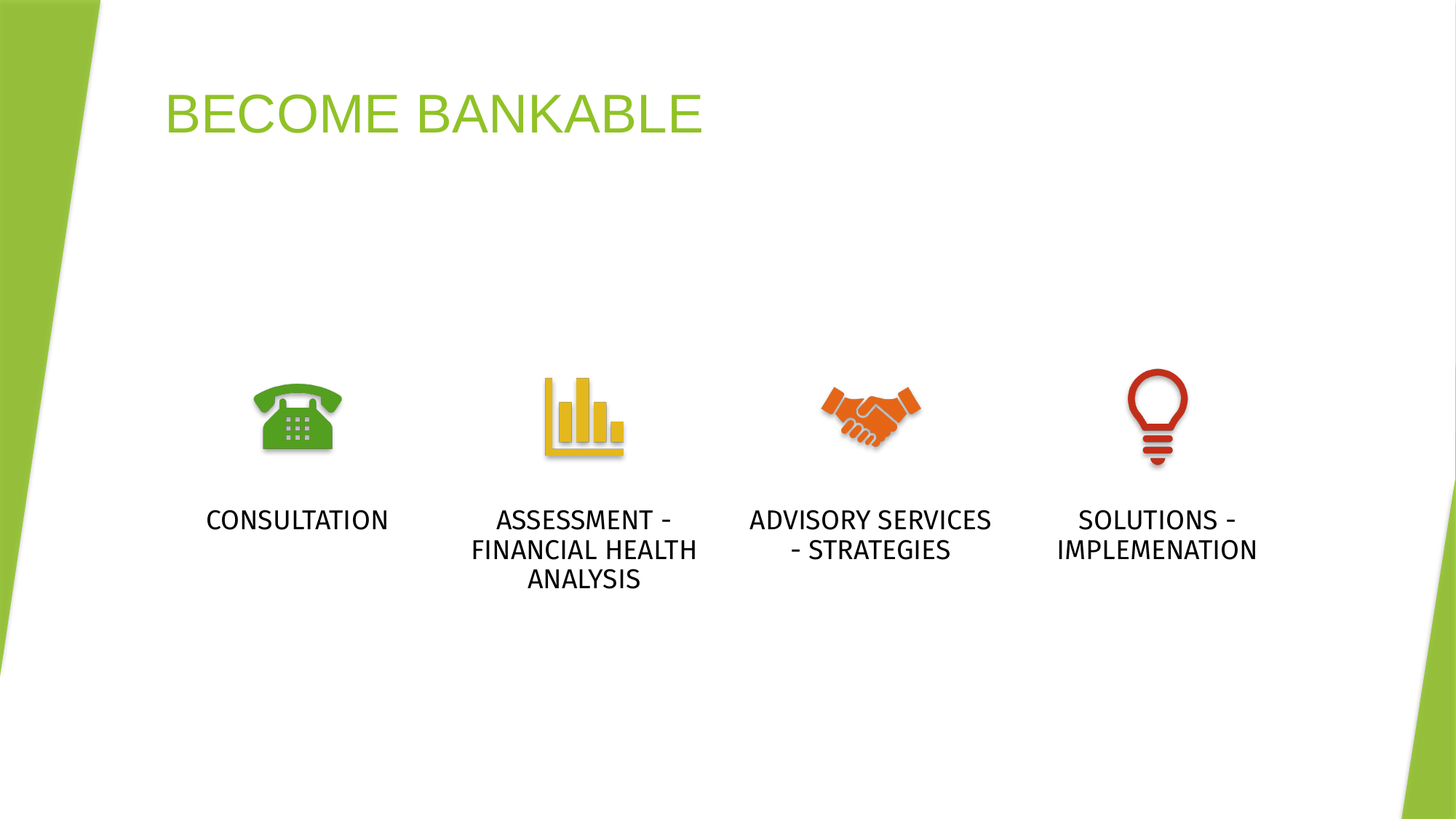

# BECOME BANKABLE
CONSULTATION
ASSESSMENT - FINANCIAL HEALTH ANALYSIS
ADVISORY SERVICES - STRATEGIES
SOLUTIONS - IMPLEMENATION